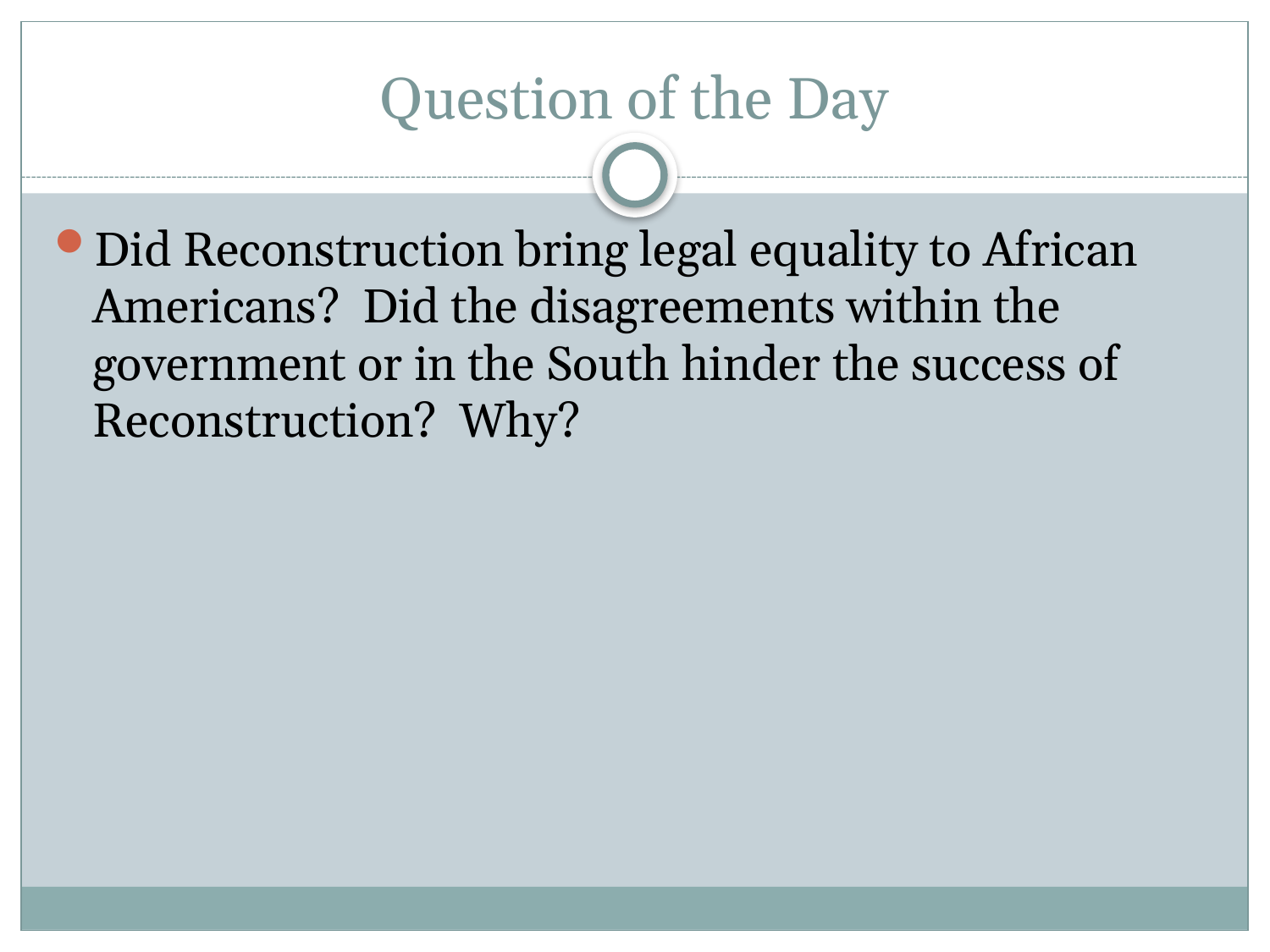

# Question of the Day
Did Reconstruction bring legal equality to African Americans?  Did the disagreements within the government or in the South hinder the success of Reconstruction?  Why?